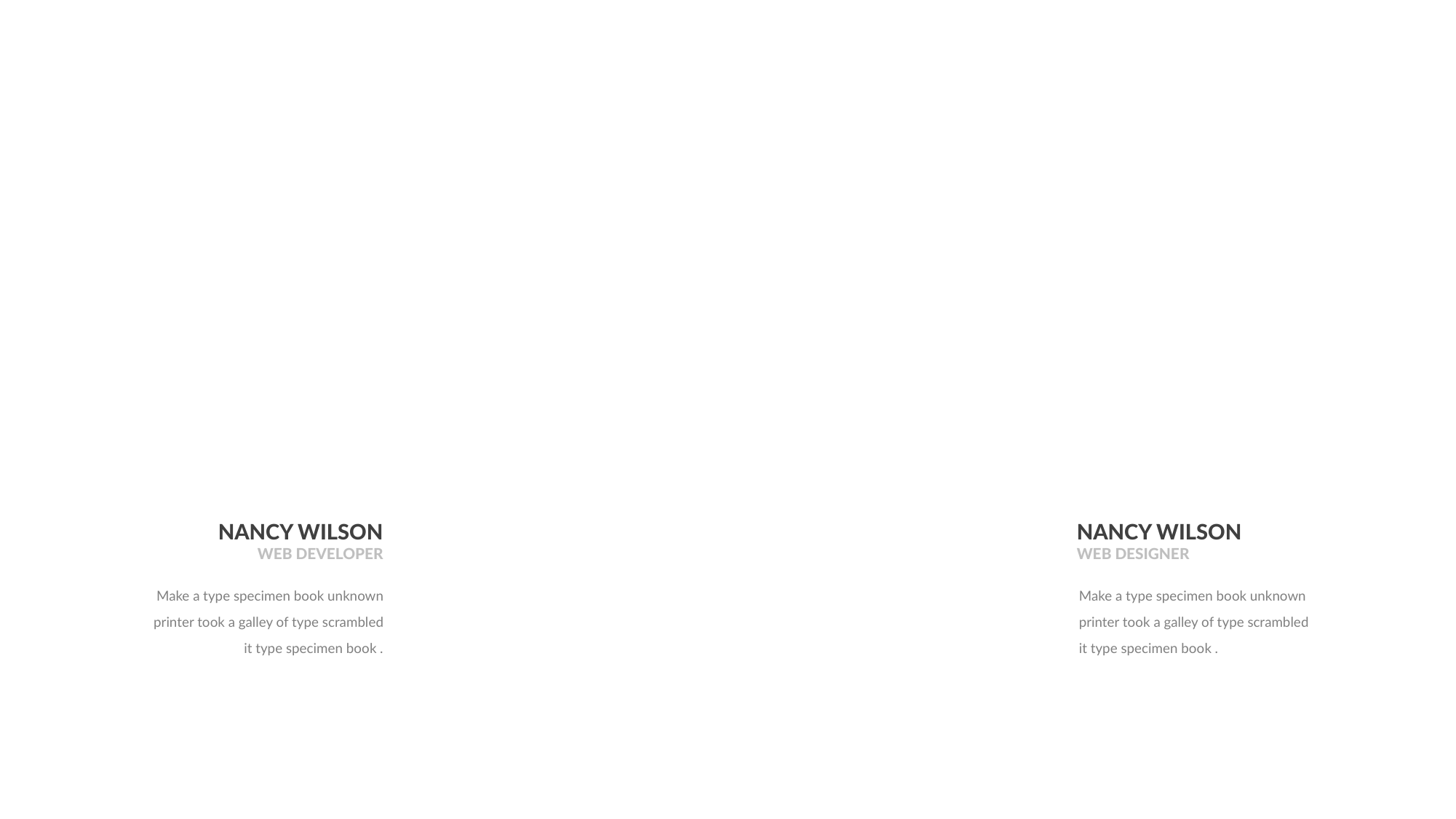

NANCY WILSON
NANCY WILSON
WEB DEVELOPER
WEB DESIGNER

Make a type specimen book unknown printer took a galley of type scrambled it type specimen book .

Make a type specimen book unknown printer took a galley of type scrambled it type specimen book .